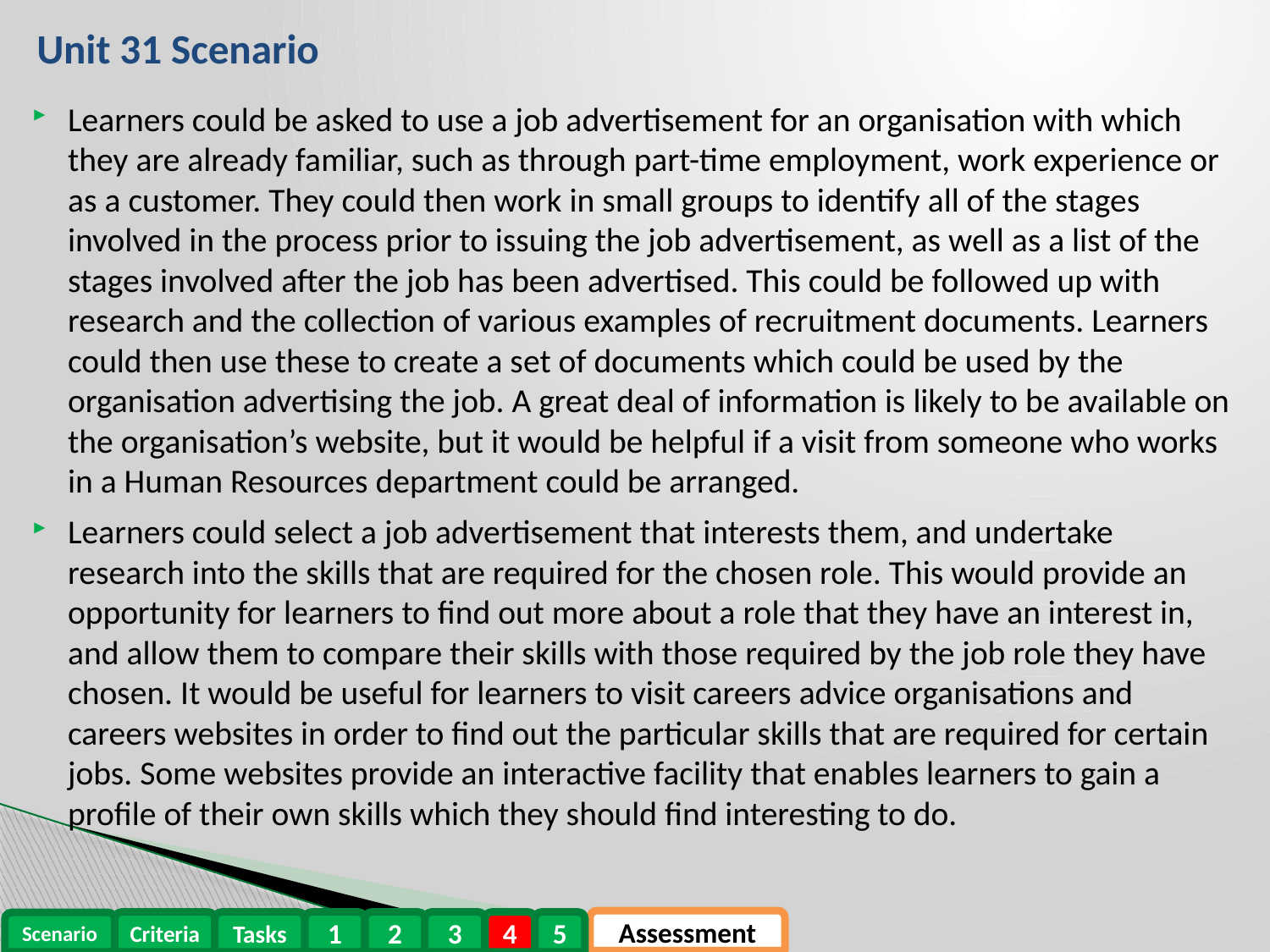

# Unit 31 Scenario
Learners could be asked to use a job advertisement for an organisation with which they are already familiar, such as through part-time employment, work experience or as a customer. They could then work in small groups to identify all of the stages involved in the process prior to issuing the job advertisement, as well as a list of the stages involved after the job has been advertised. This could be followed up with research and the collection of various examples of recruitment documents. Learners could then use these to create a set of documents which could be used by the organisation advertising the job. A great deal of information is likely to be available on the organisation’s website, but it would be helpful if a visit from someone who works in a Human Resources department could be arranged.
Learners could select a job advertisement that interests them, and undertake research into the skills that are required for the chosen role. This would provide an opportunity for learners to find out more about a role that they have an interest in, and allow them to compare their skills with those required by the job role they have chosen. It would be useful for learners to visit careers advice organisations and careers websites in order to find out the particular skills that are required for certain jobs. Some websites provide an interactive facility that enables learners to gain a profile of their own skills which they should find interesting to do.